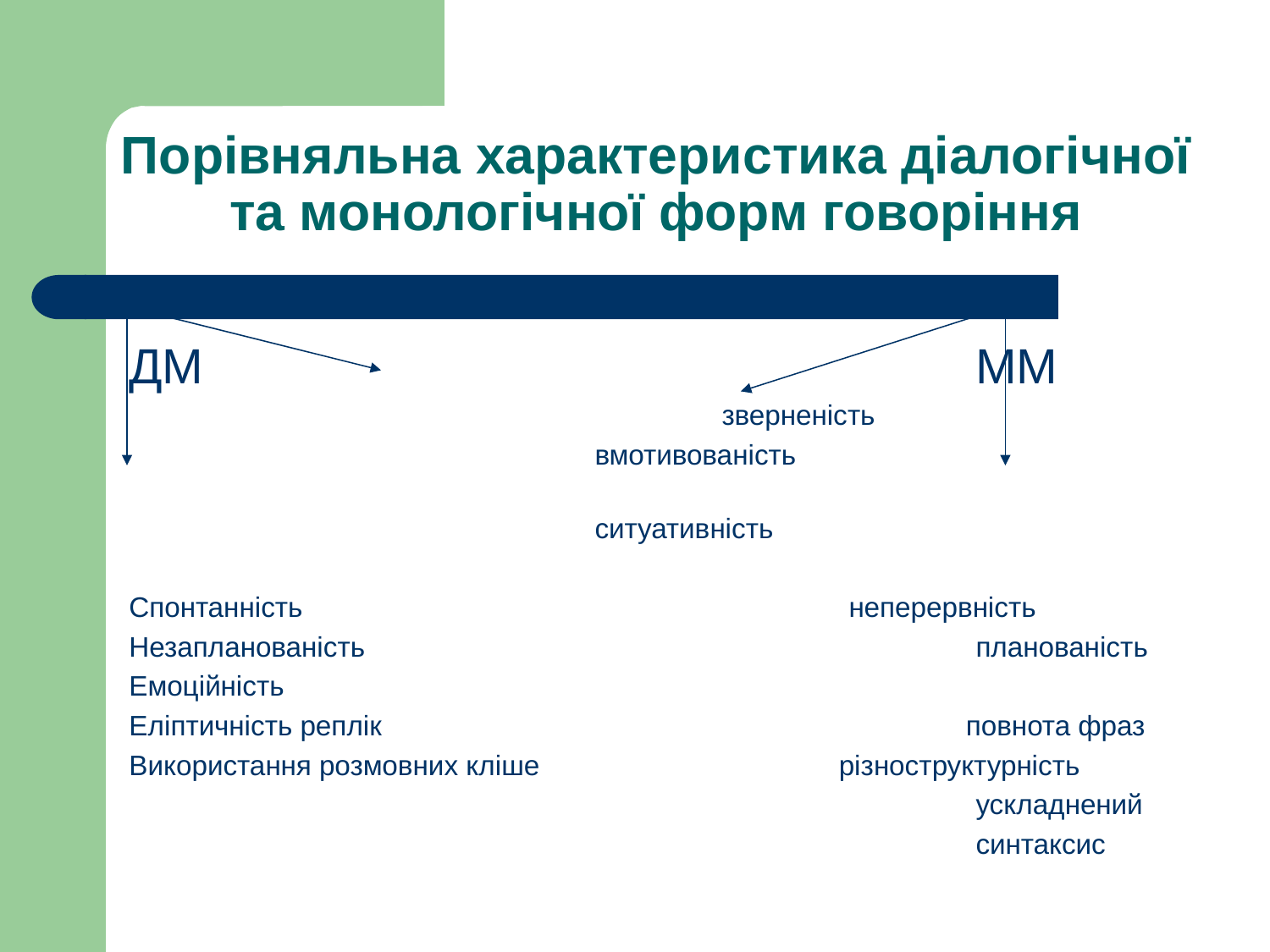

Порівняльна характеристика діалогічної та монологічної форм говоріння
ДМ							ММ					зверненість
				вмотивованість
				ситуативність

Спонтанність					неперервність
Незапланованість					планованість
Емоційність
Еліптичність реплік				               повнота фраз
Використання розмовних кліше		               різноструктурність
							ускладнений
							синтаксис